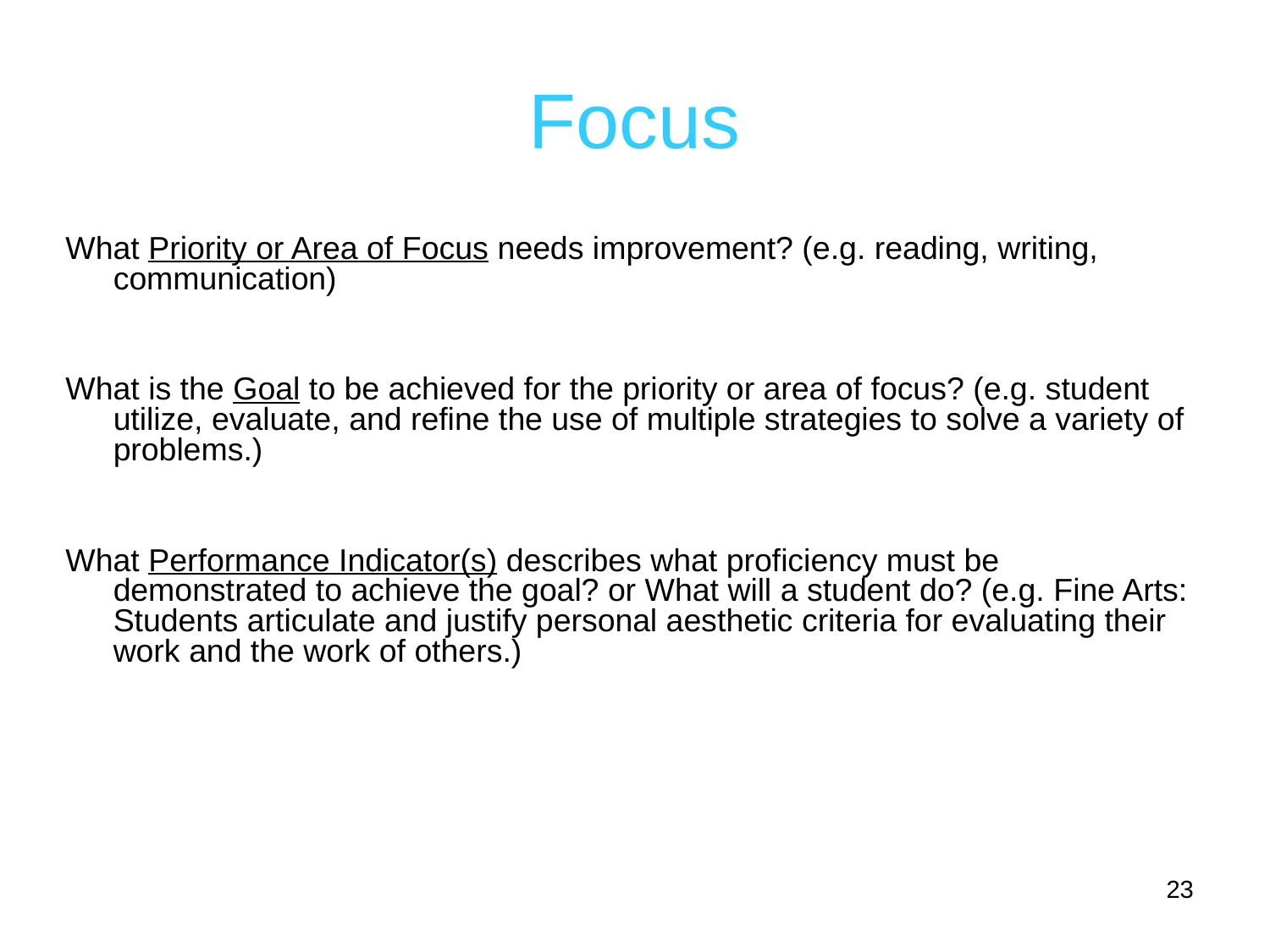

# Focus

What Priority or Area of Focus needs improvement? (e.g. reading, writing, communication)

What is the Goal to be achieved for the priority or area of focus? (e.g. student utilize, evaluate, and refine the use of multiple strategies to solve a variety of problems.)

What Performance Indicator(s) describes what proficiency must be demonstrated to achieve the goal? or What will a student do? (e.g. Fine Arts: Students articulate and justify personal aesthetic criteria for evaluating their work and the work of others.)

23